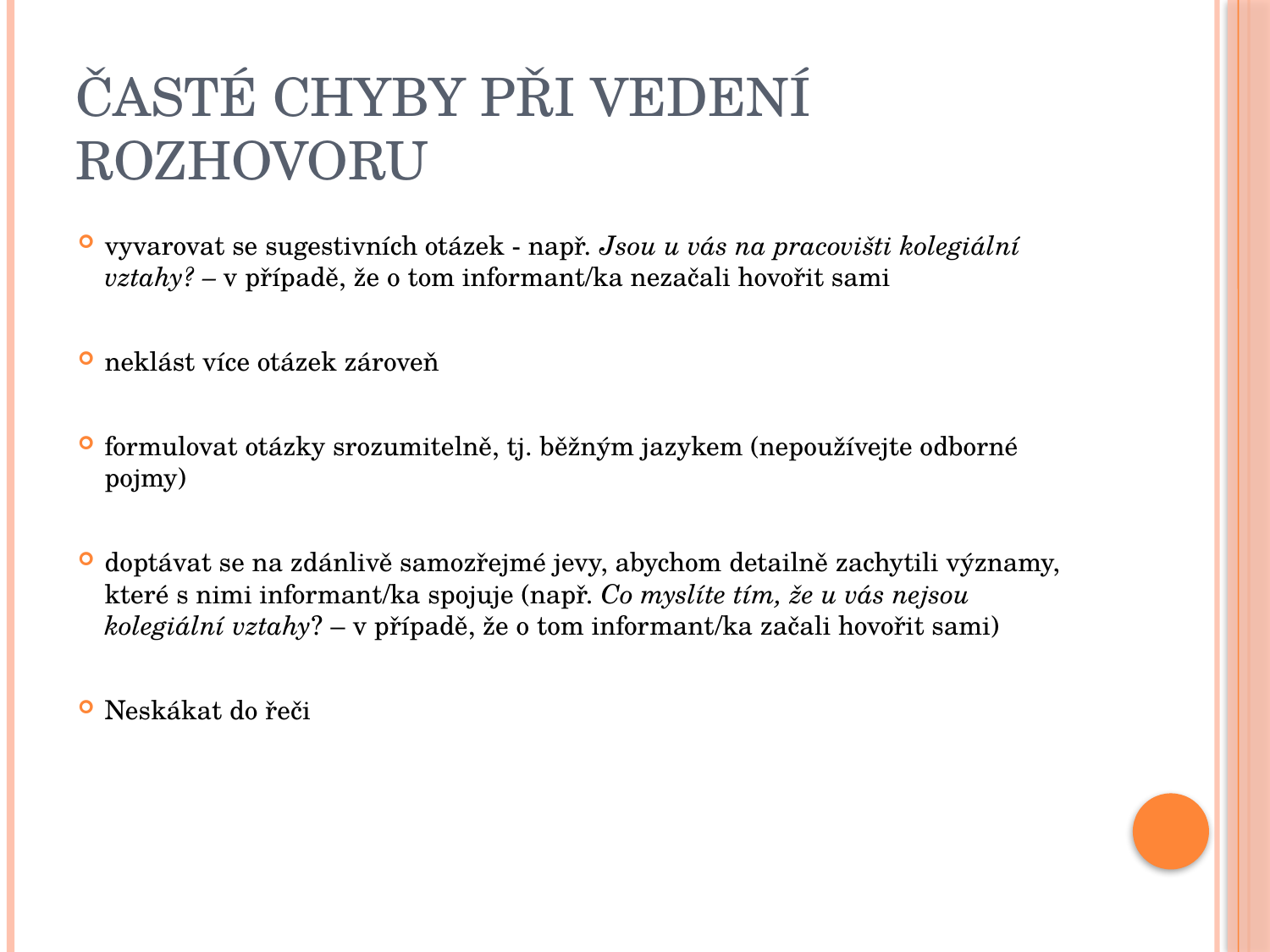

# Časté chyby při vedení rozhovoru
vyvarovat se sugestivních otázek - např. Jsou u vás na pracovišti kolegiální vztahy? – v případě, že o tom informant/ka nezačali hovořit sami

neklást více otázek zároveň

formulovat otázky srozumitelně, tj. běžným jazykem (nepoužívejte odborné pojmy)

doptávat se na zdánlivě samozřejmé jevy, abychom detailně zachytili významy, které s nimi informant/ka spojuje (např. Co myslíte tím, že u vás nejsou kolegiální vztahy? – v případě, že o tom informant/ka začali hovořit sami)

Neskákat do řeči